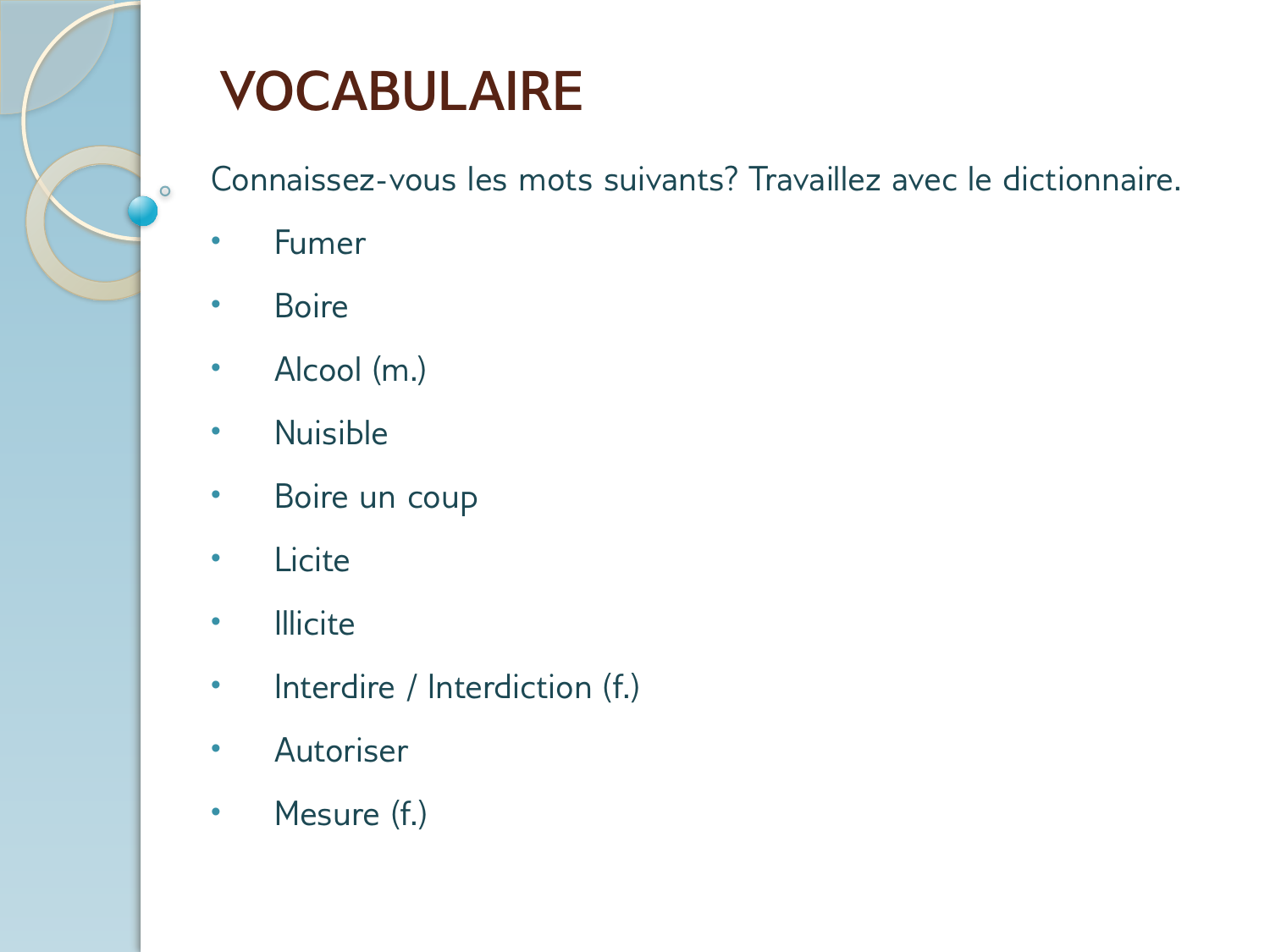

# VOCABULAIRE
Connaissez-vous les mots suivants? Travaillez avec le dictionnaire.
Fumer
Boire
Alcool (m.)
Nuisible
Boire un coup
Licite
Illicite
Interdire / Interdiction (f.)
Autoriser
Mesure (f.)